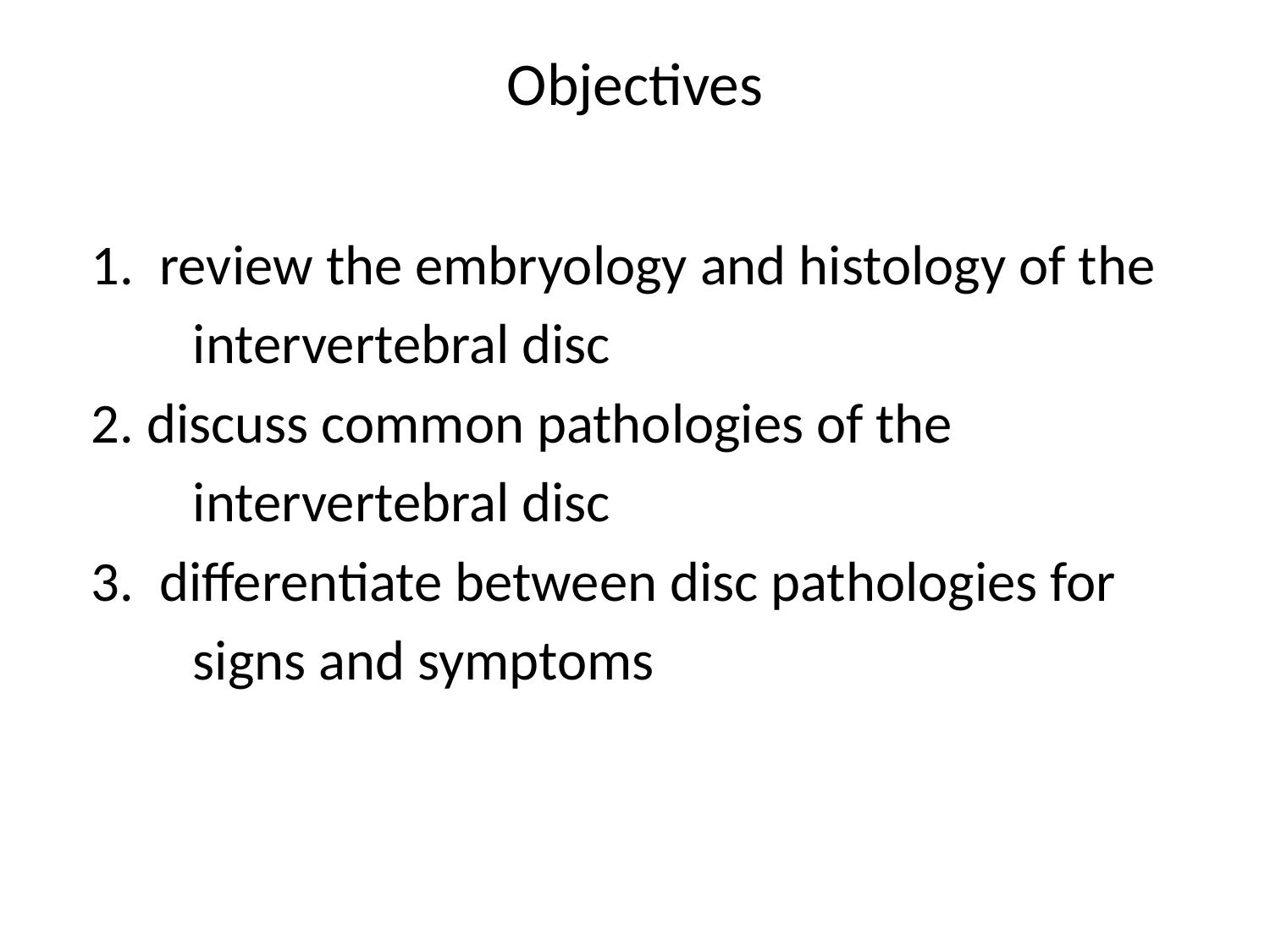

# Objectives
1.  review the embryology and histology of the
        intervertebral disc
2. discuss common pathologies of the
        intervertebral disc
3.  differentiate between disc pathologies for
        signs and symptoms